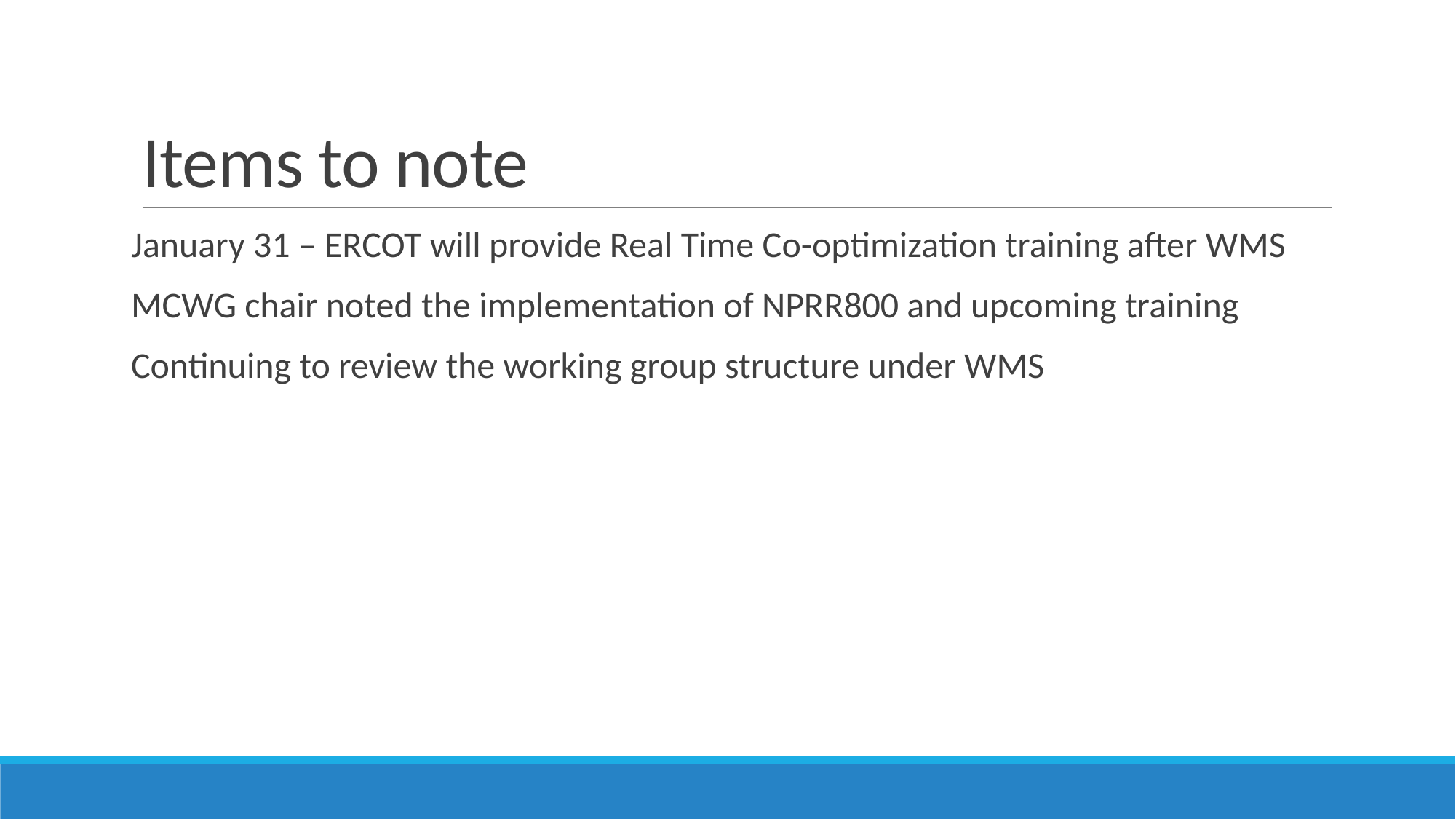

# Items to note
January 31 – ERCOT will provide Real Time Co-optimization training after WMS
MCWG chair noted the implementation of NPRR800 and upcoming training
Continuing to review the working group structure under WMS